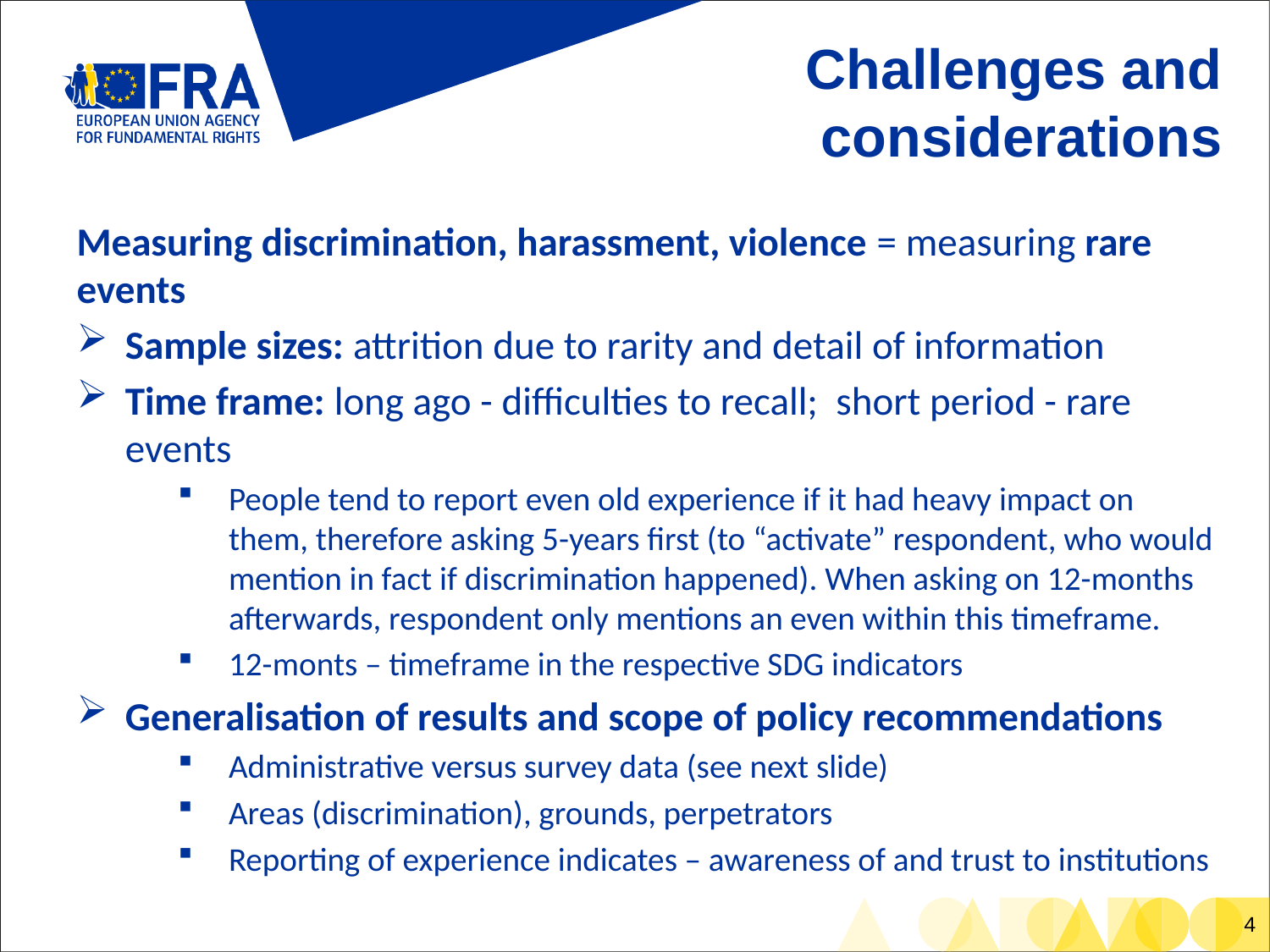

# Challenges and considerations
Measuring discrimination, harassment, violence = measuring rare events
Sample sizes: attrition due to rarity and detail of information
Time frame: long ago - difficulties to recall;  short period - rare events
People tend to report even old experience if it had heavy impact on them, therefore asking 5-years first (to “activate” respondent, who would mention in fact if discrimination happened). When asking on 12-months afterwards, respondent only mentions an even within this timeframe.
12-monts – timeframe in the respective SDG indicators
Generalisation of results and scope of policy recommendations
Administrative versus survey data (see next slide)
Areas (discrimination), grounds, perpetrators
Reporting of experience indicates – awareness of and trust to institutions